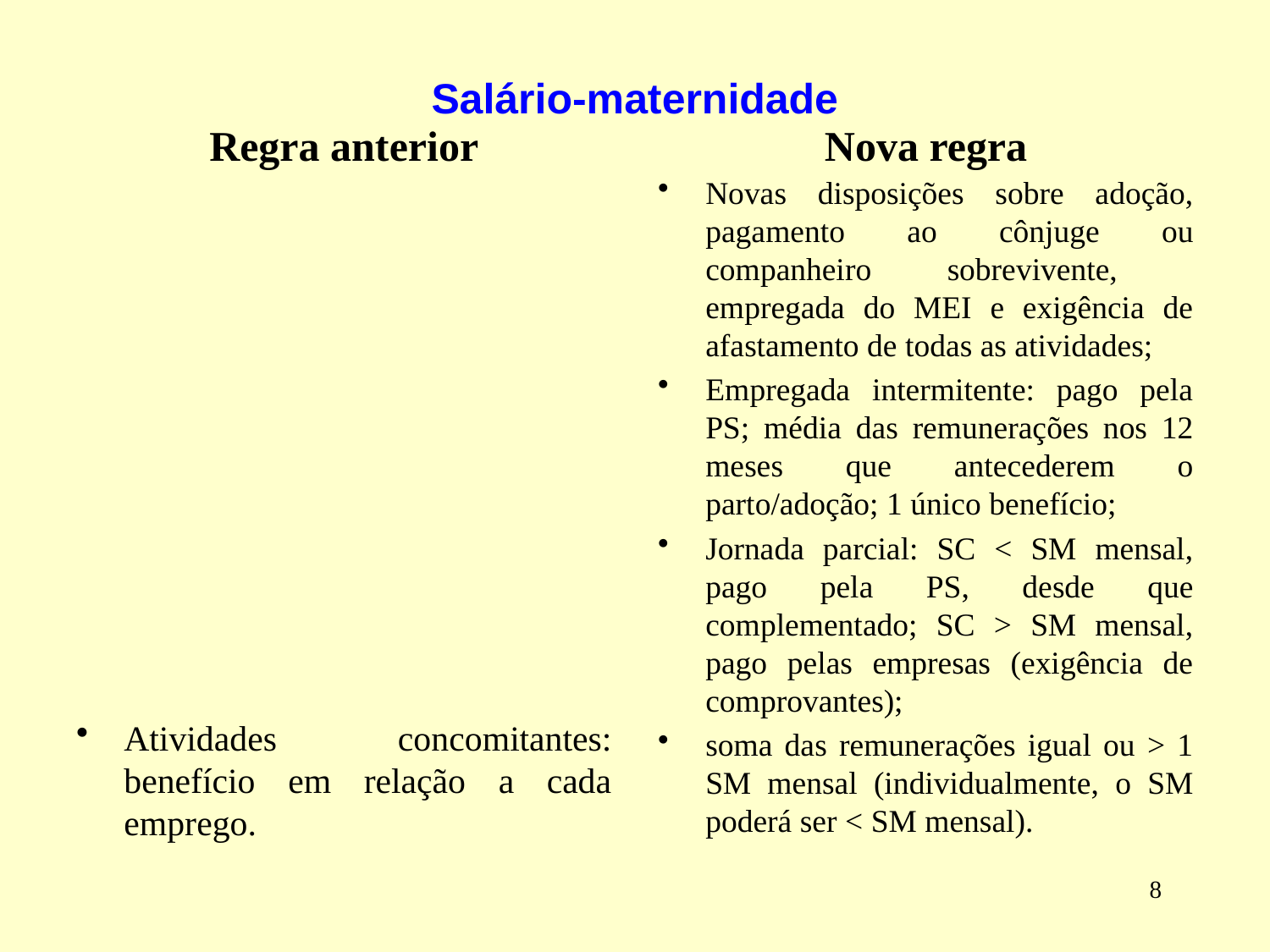

# Salário-maternidade
Regra anterior
Nova regra

Atividades concomitantes: benefício em relação a cada emprego.
Novas disposições sobre adoção, pagamento ao cônjuge ou companheiro sobrevivente,  empregada do MEI e exigência de afastamento de todas as atividades;
Empregada intermitente: pago pela PS; média das remunerações nos 12 meses que antecederem o parto/adoção; 1 único benefício;
Jornada parcial: SC < SM mensal, pago pela PS, desde que complementado; SC > SM mensal, pago pelas empresas (exigência de comprovantes);
soma das remunerações igual ou > 1 SM mensal (individualmente, o SM poderá ser < SM mensal).

8